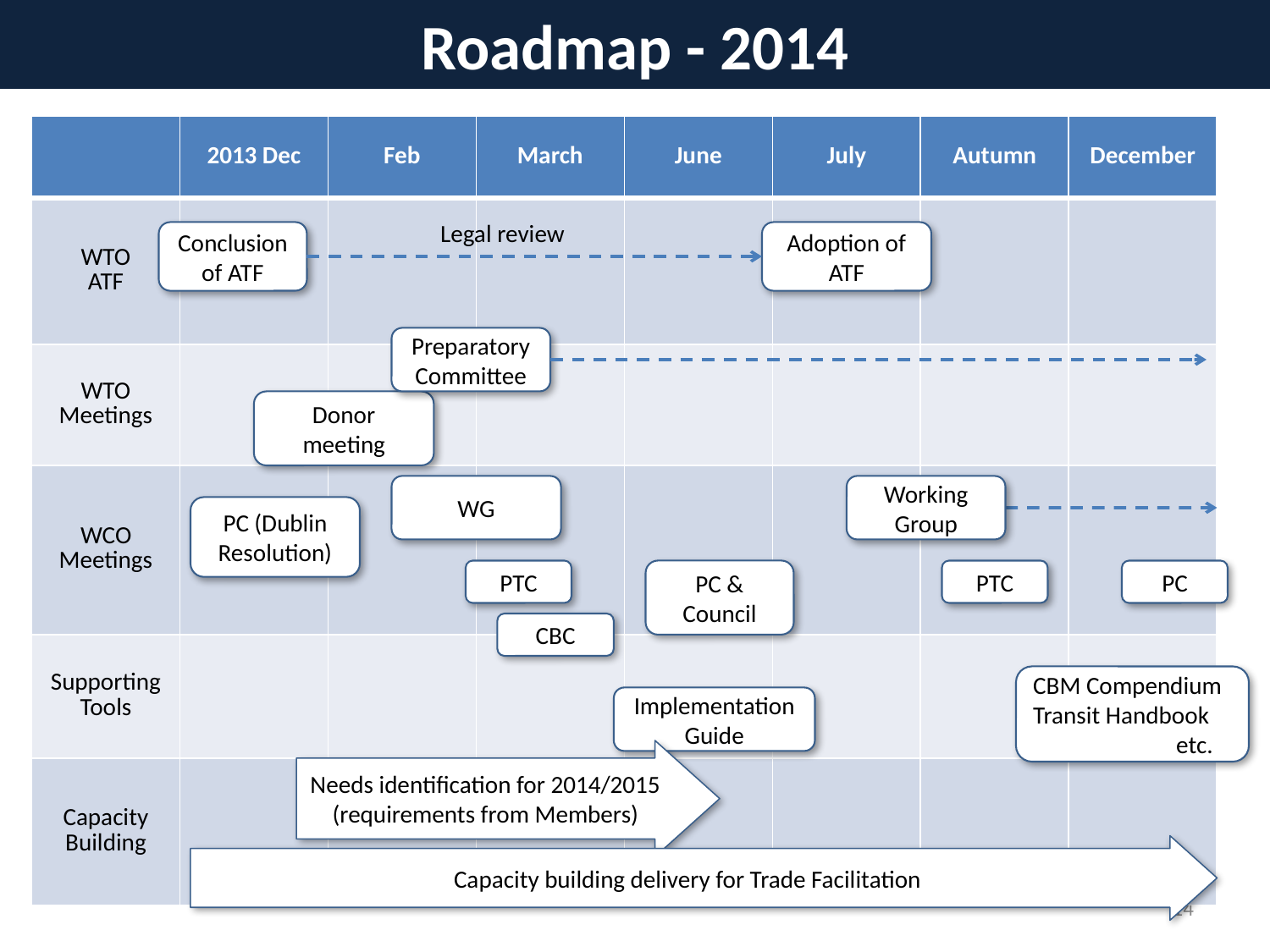

# Roadmap - 2014

|  | 2013 Dec | Feb | March | June | July | Autumn | December |
| --- | --- | --- | --- | --- | --- | --- | --- |
| WTO ATF |  |  |  |  |  |  |  |
| WTO Meetings |  |  |  |  |  |  |  |
| WCO Meetings |  |  |  |  |  |  |  |
| Supporting Tools |  |  |  |  |  |  |  |
| Capacity Building |  |  |  |  |  |  |  |
Legal review
Conclusion of ATF
Adoption of
ATF
Preparatory
Committee
Donor
meeting
WG
Working Group
PC (Dublin Resolution)
PTC
PC &
Council
PTC
PC
CBC
CBM Compendium
Transit Handbook
                          etc.
Implementation Guide
Needs identification for 2014/2015
(requirements from Members)
Capacity building delivery for Trade Facilitation
14